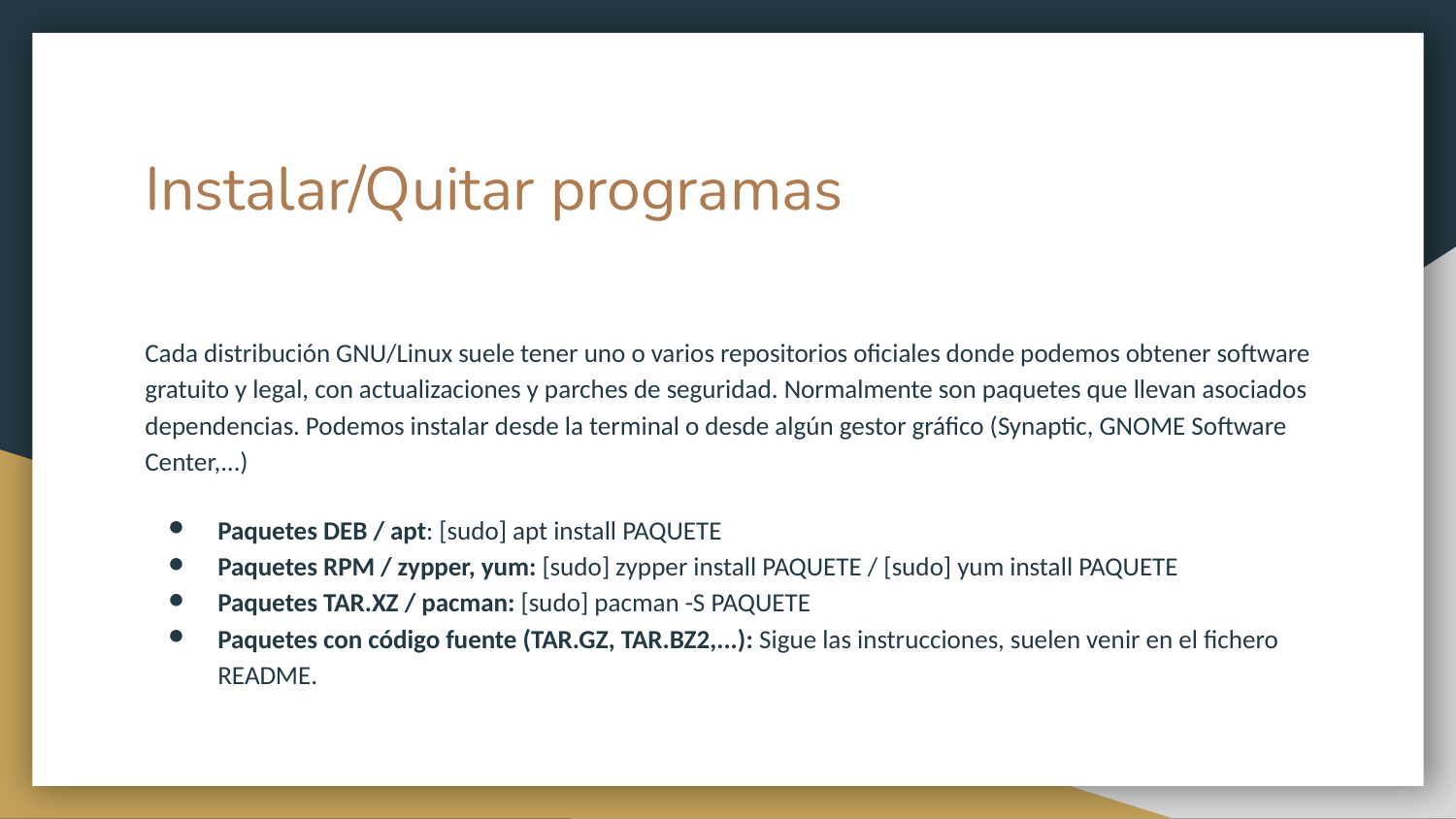

# Instalar/Quitar programas
Cada distribución GNU/Linux suele tener uno o varios repositorios oficiales donde podemos obtener software gratuito y legal, con actualizaciones y parches de seguridad. Normalmente son paquetes que llevan asociados dependencias. Podemos instalar desde la terminal o desde algún gestor gráfico (Synaptic, GNOME Software Center,...)
Paquetes DEB / apt: [sudo] apt install PAQUETE
Paquetes RPM / zypper, yum: [sudo] zypper install PAQUETE / [sudo] yum install PAQUETE
Paquetes TAR.XZ / pacman: [sudo] pacman -S PAQUETE
Paquetes con código fuente (TAR.GZ, TAR.BZ2,...): Sigue las instrucciones, suelen venir en el fichero README.